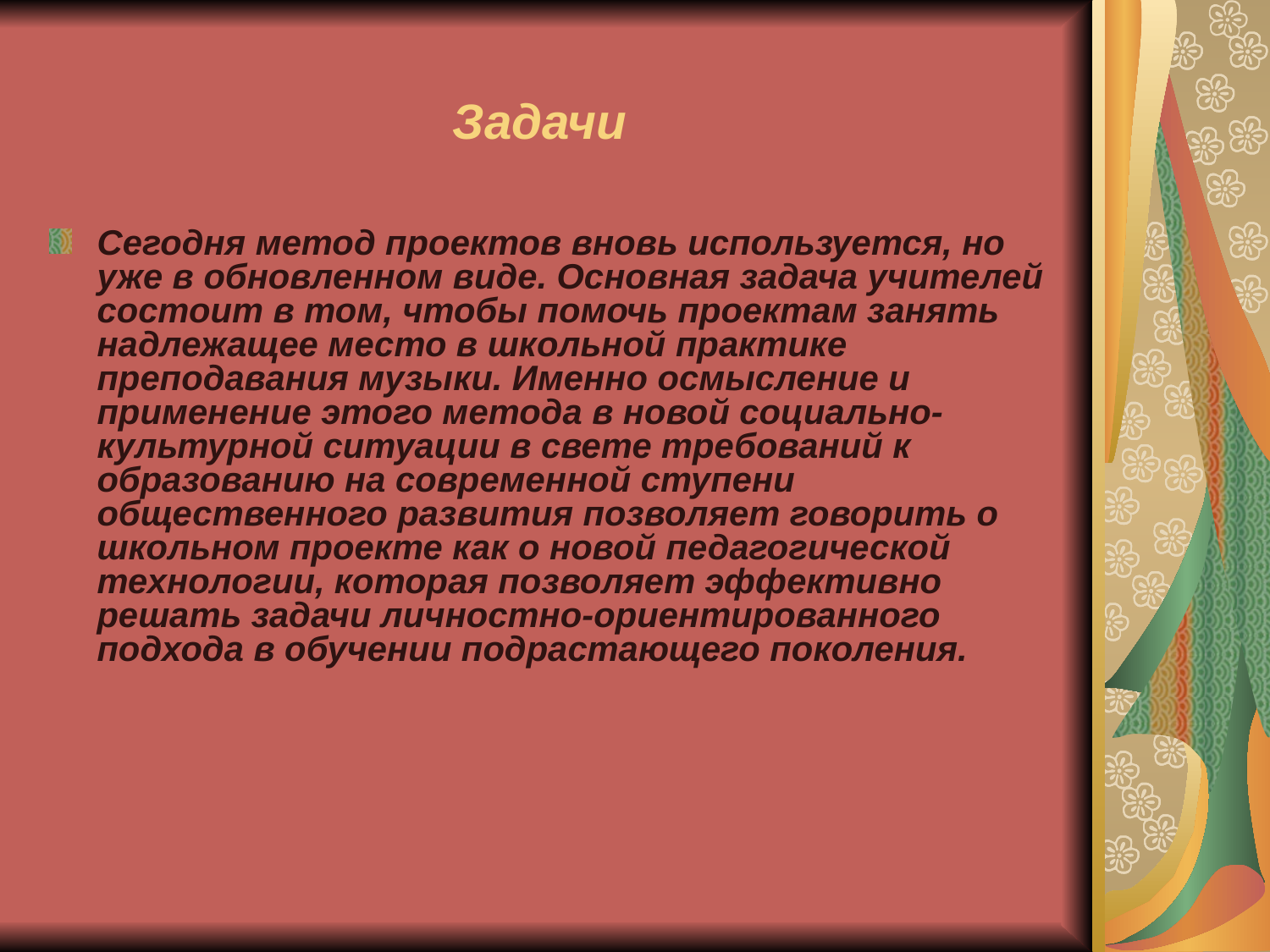

# Задачи
Сегодня метод проектов вновь используется, но уже в обновленном виде. Основная задача учителей состоит в том, чтобы помочь проектам занять надлежащее место в школьной практике преподавания музыки. Именно осмысление и применение этого метода в новой социально-культурной ситуации в свете требований к образованию на современной ступени общественного развития позволяет говорить о школьном проекте как о новой педагогической технологии, которая позволяет эффективно решать задачи личностно-ориентированного подхода в обучении подрастающего поколения.